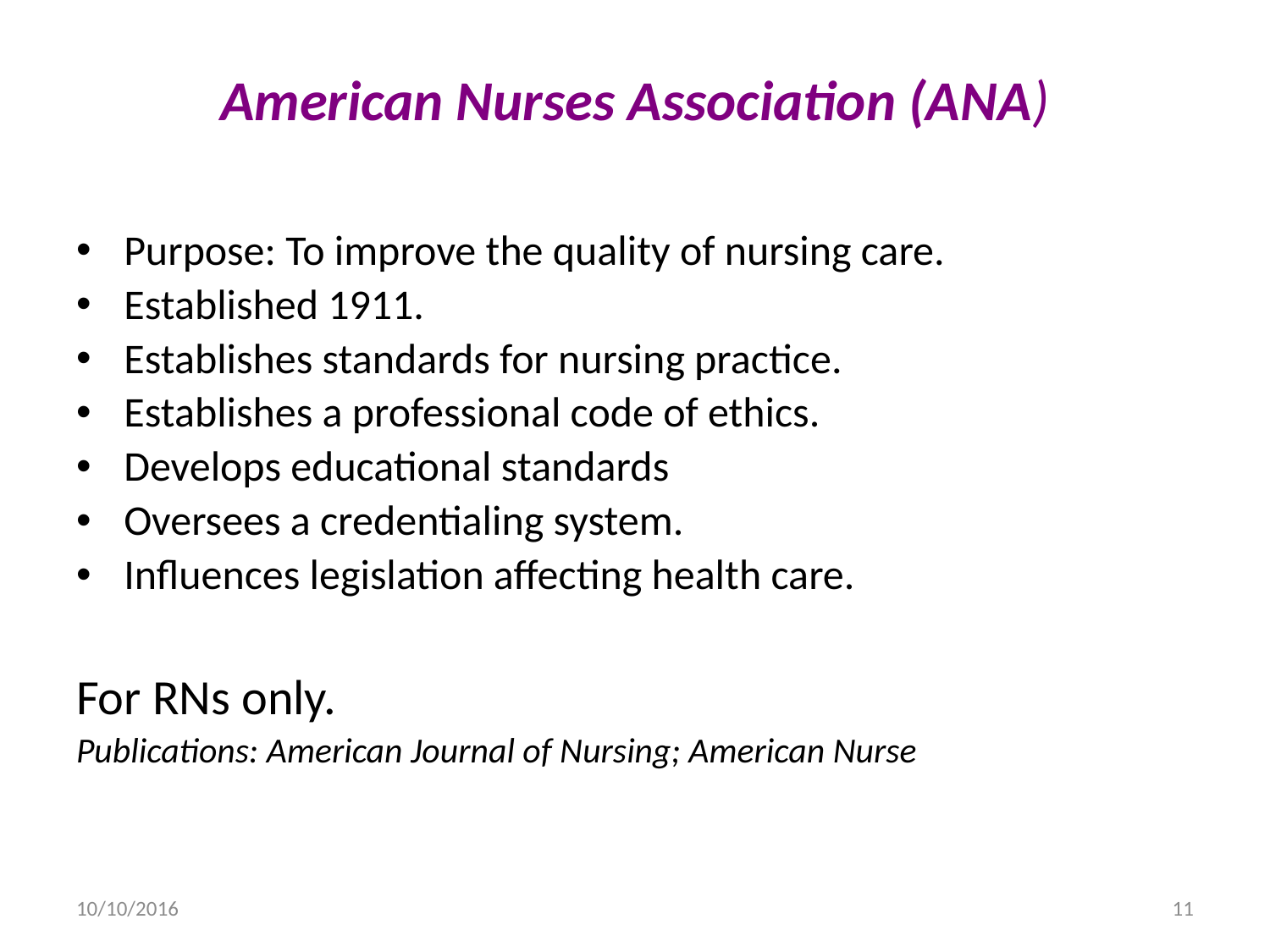

# American Nurses Association (ANA)
Purpose: To improve the quality of nursing care.
Established 1911.
Establishes standards for nursing practice.
Establishes a professional code of ethics.
Develops educational standards
Oversees a credentialing system.
Influences legislation affecting health care.

For RNs only.
Publications: American Journal of Nursing; American Nurse

10/10/2016
11